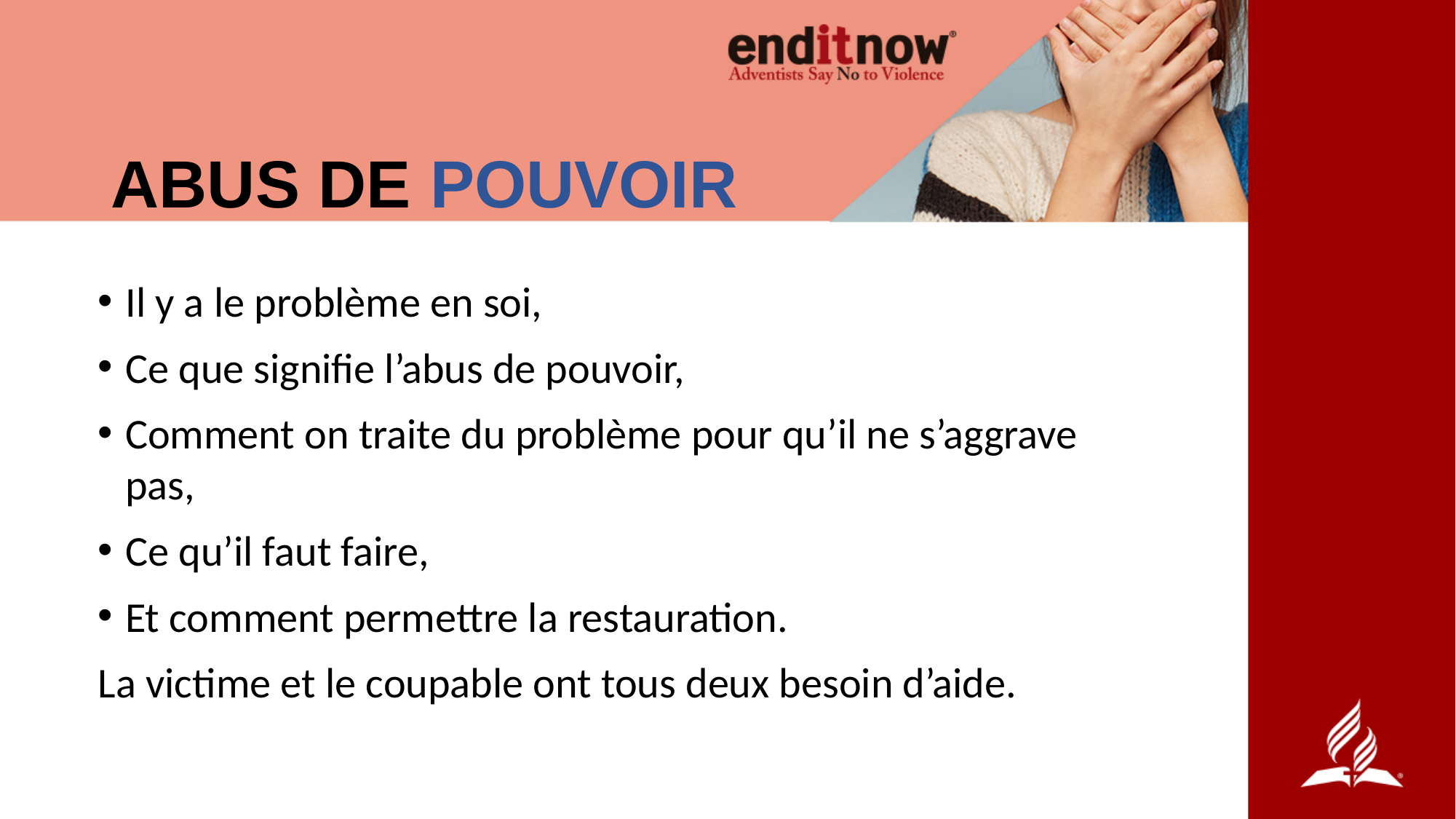

# ABUS DE POUVOIR

Il y a le problème en soi,
Ce que signifie l’abus de pouvoir,
Comment on traite du problème pour qu’il ne s’aggrave pas,
Ce qu’il faut faire,
Et comment permettre la restauration.
La victime et le coupable ont tous deux besoin d’aide.